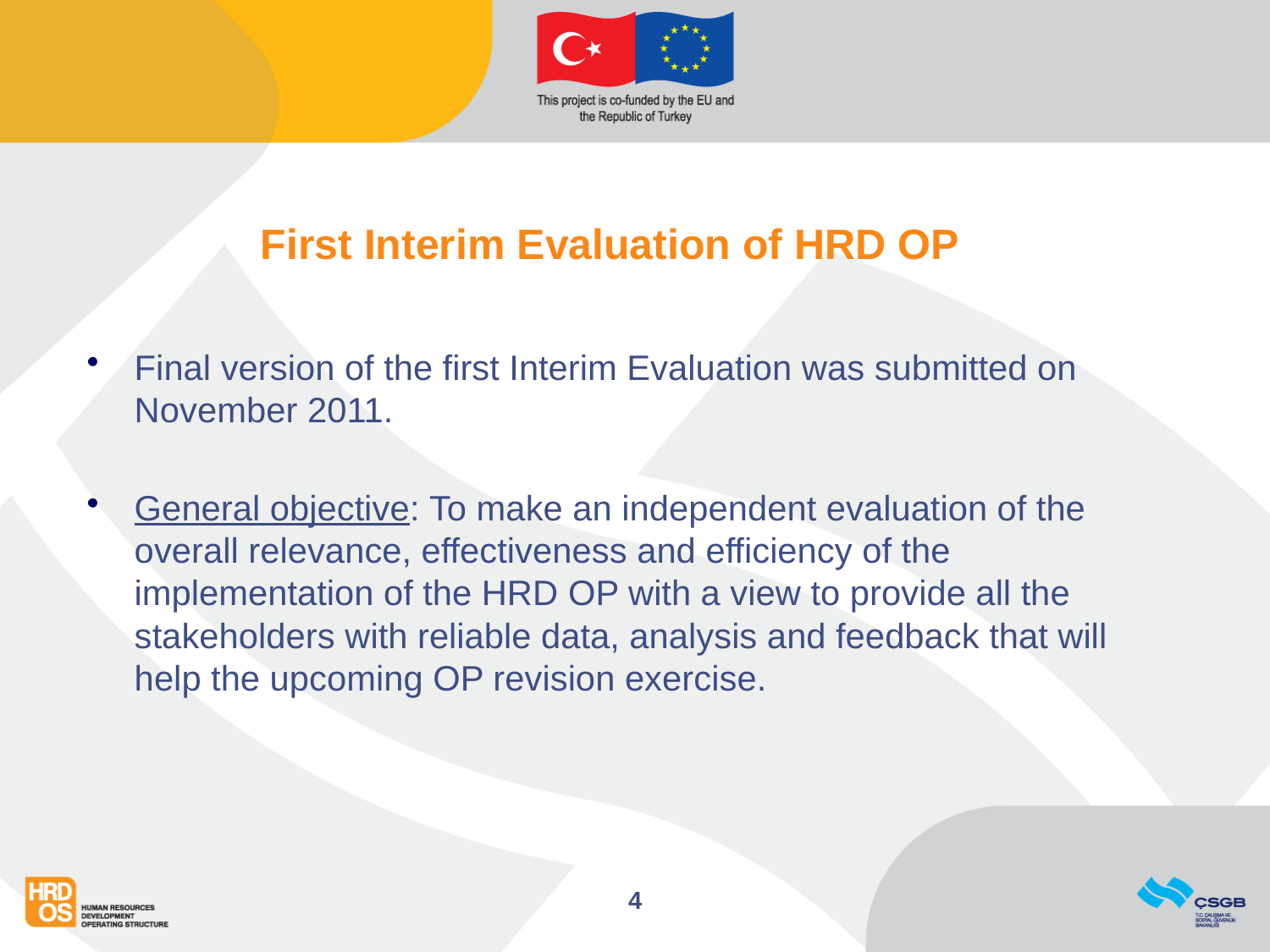

# First Interim Evaluation of HRD OP
Final version of the first Interim Evaluation was submitted on November 2011.

General objective: To make an independent evaluation of the overall relevance, effectiveness and efficiency of the implementation of the HRD OP with a view to provide all the stakeholders with reliable data, analysis and feedback that will help the upcoming OP revision exercise.

4